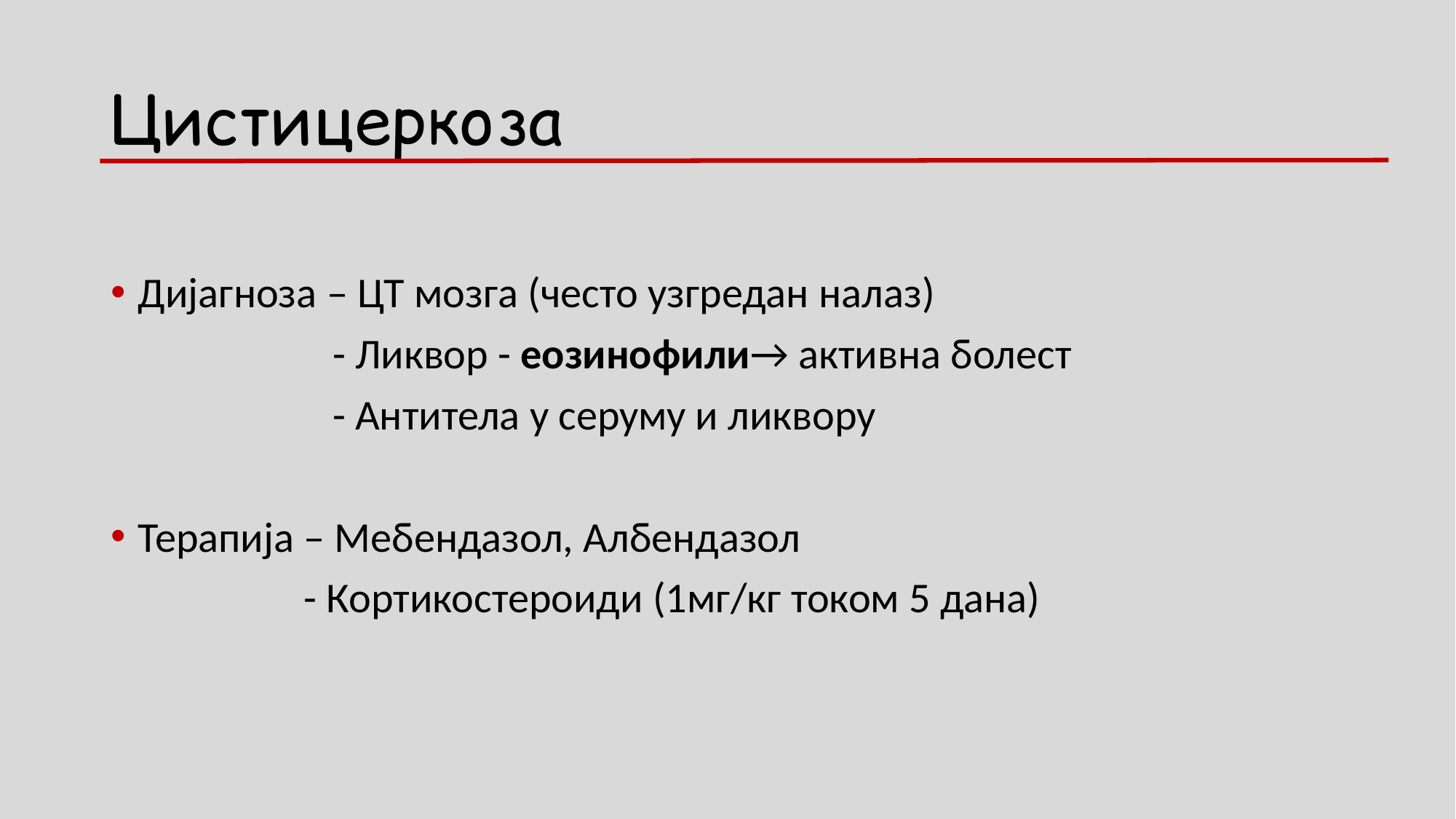

# Цистицеркоза
Дијагноза – ЦТ мозга (често узгредан налаз)
                       - Ликвор - еозинофили→ активна болест
                       - Антитела у серуму и ликвору

Терапија – Мебендазол, Албендазол
                    - Кортикостероиди (1мг/кг током 5 дана)